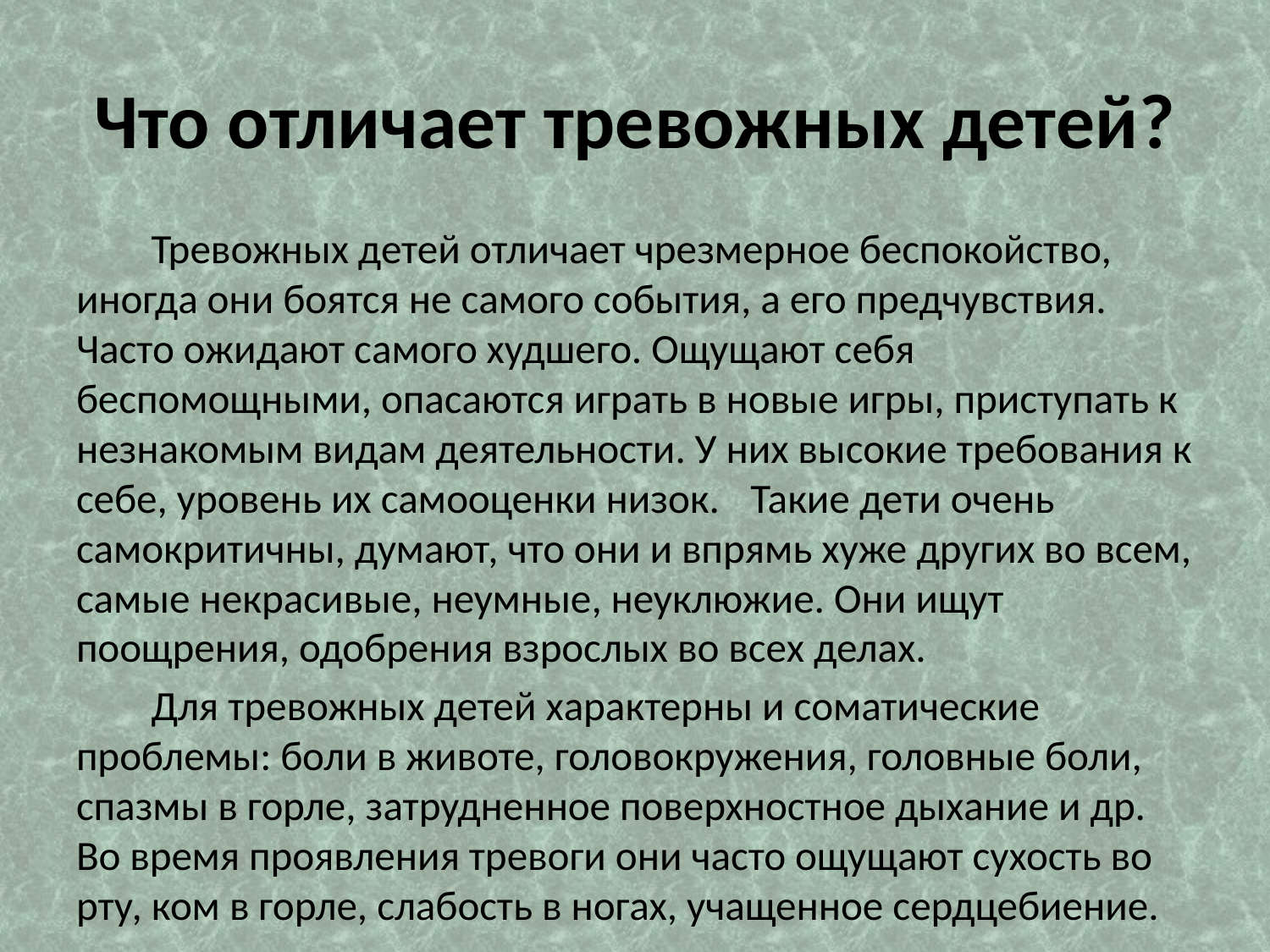

# Что отличает тревожных детей?
	Тревожных детей отличает чрезмерное беспокойство, иногда они боятся не самого события, а его предчувствия. Часто ожидают самого худшего. Ощущают себя беспомощными, опасаются играть в новые игры, приступать к незнакомым видам деятельности. У них высокие требования к себе, уровень их самооценки низок. 	Такие дети очень самокритичны, думают, что они и впрямь хуже других во всем, самые некрасивые, неумные, неуклюжие. Они ищут поощрения, одобрения взрослых во всех делах.
	Для тревожных детей характерны и соматические проблемы: боли в животе, головокружения, головные боли, спазмы в горле, затрудненное поверхностное дыхание и др. Во время проявления тревоги они часто ощущают сухость во рту, ком в горле, слабость в ногах, учащенное сердцебиение.